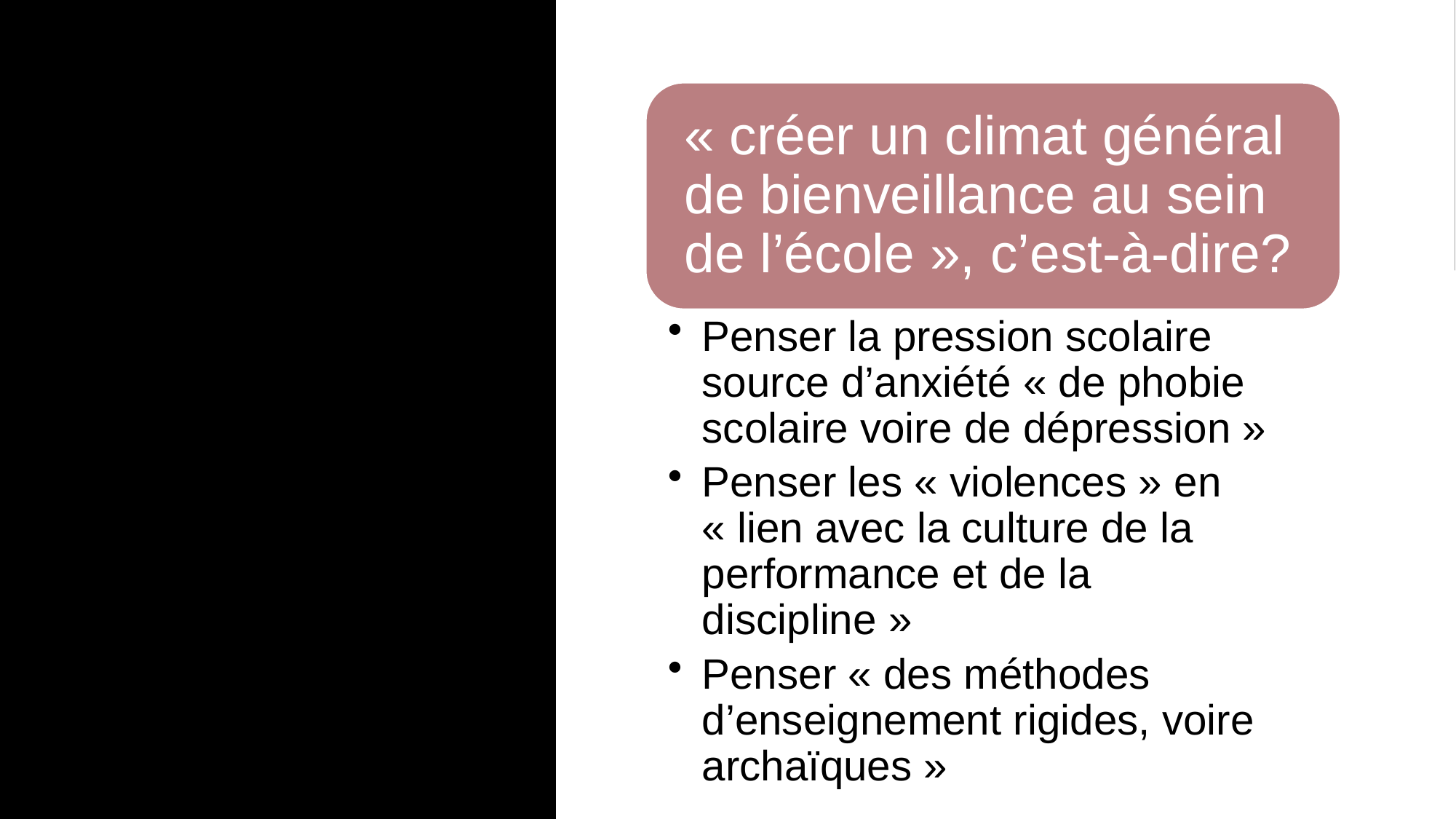

#
« créer un climat général de bienveillance au sein de l’école », c’est-à-dire?
Penser la pression scolaire source d’anxiété « de phobie scolaire voire de dépression »
Penser les « violences » en « lien avec la culture de la performance et de la discipline »
Penser « des méthodes d’enseignement rigides, voire archaïques »